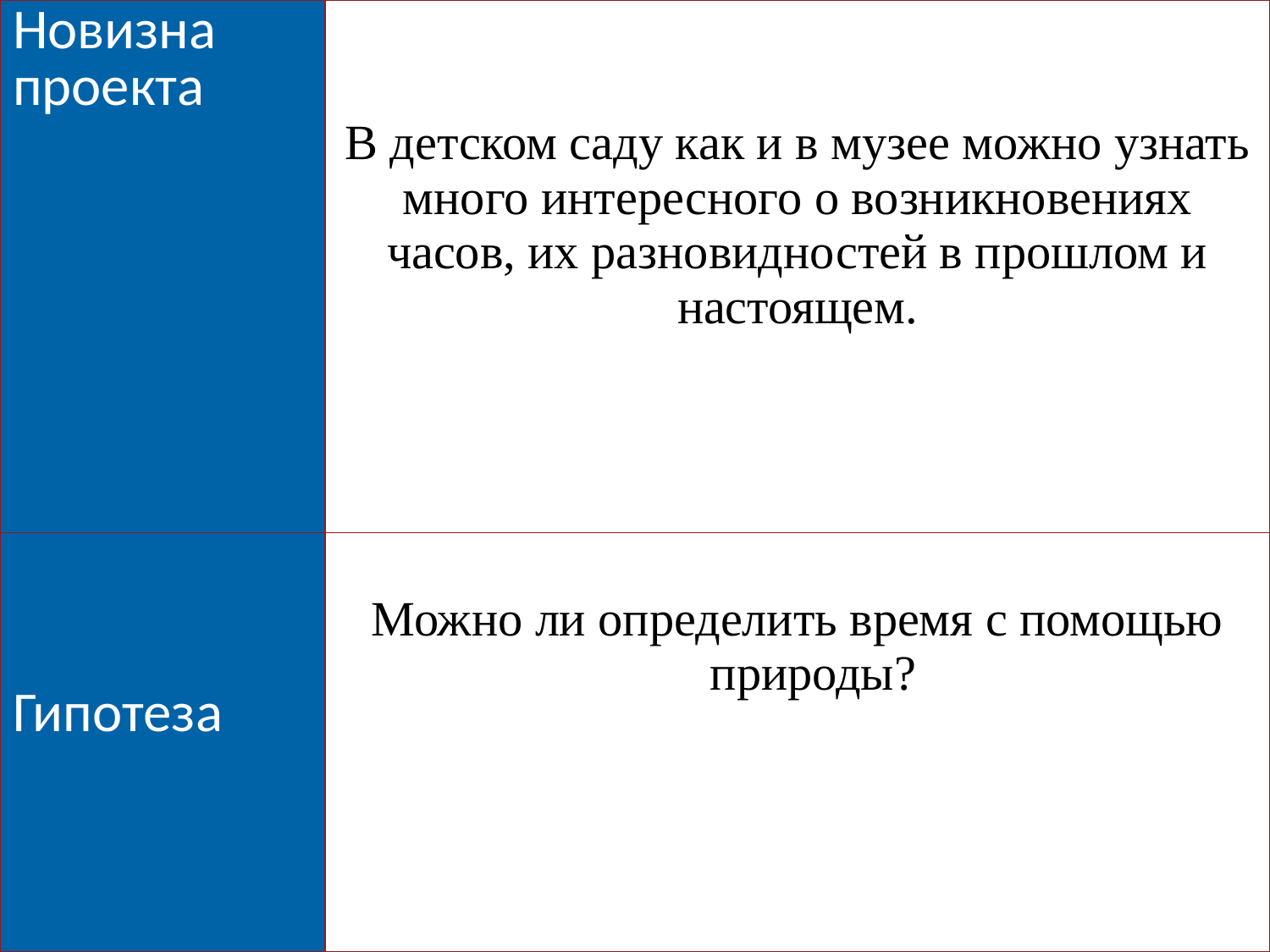

| Новизна проекта | В детском саду как и в музее можно узнать много интересного о возникновениях часов, их разновидностей в прошлом и настоящем. |
| --- | --- |
| Гипотеза | Можно ли определить время с помощью природы? |
| --- | --- |
4